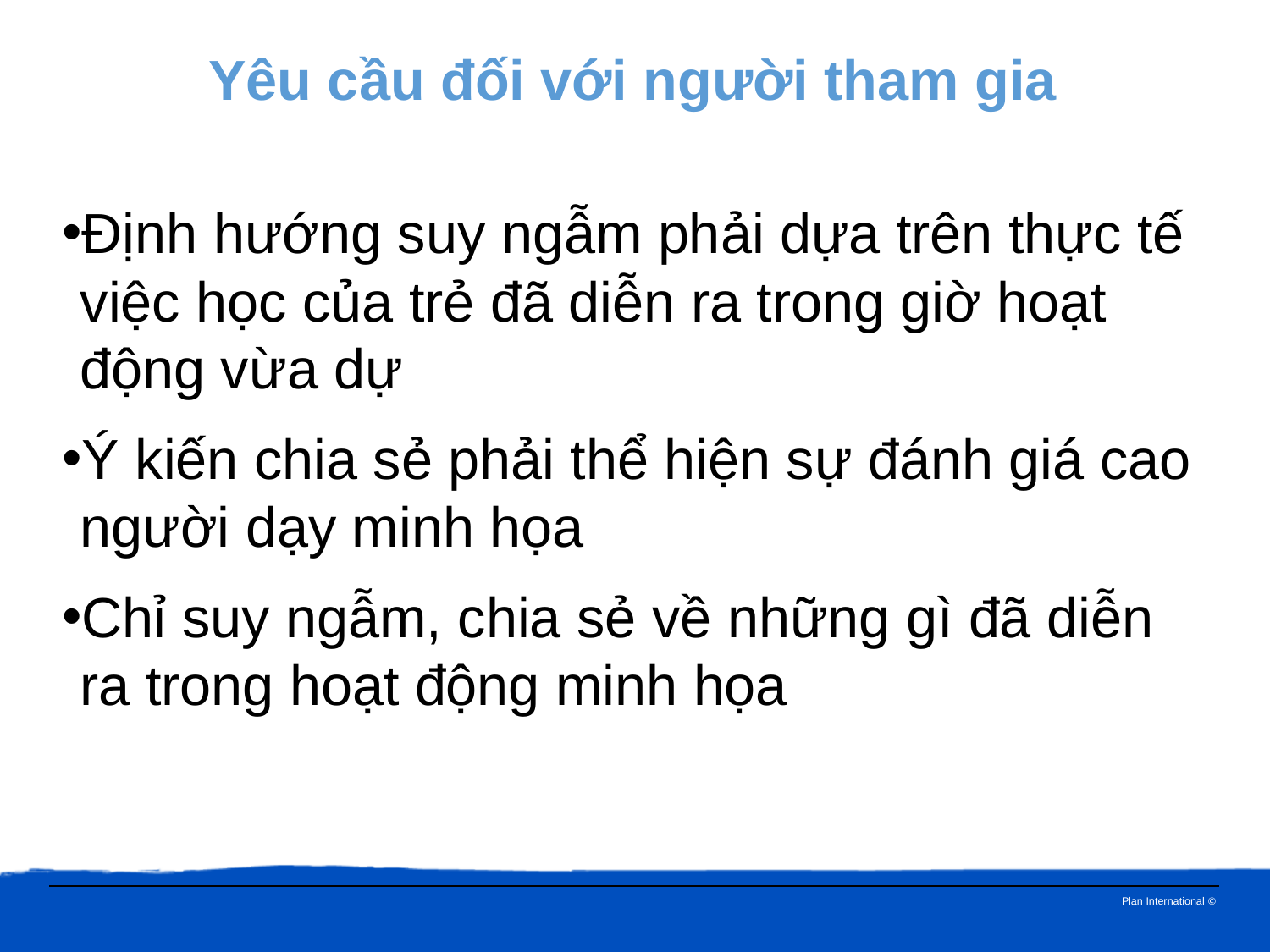

Yêu cầu đối với người tham gia
Định hướng suy ngẫm phải dựa trên thực tế việc học của trẻ đã diễn ra trong giờ hoạt động vừa dự
Ý kiến chia sẻ phải thể hiện sự đánh giá cao người dạy minh họa
Chỉ suy ngẫm, chia sẻ về những gì đã diễn ra trong hoạt động minh họa